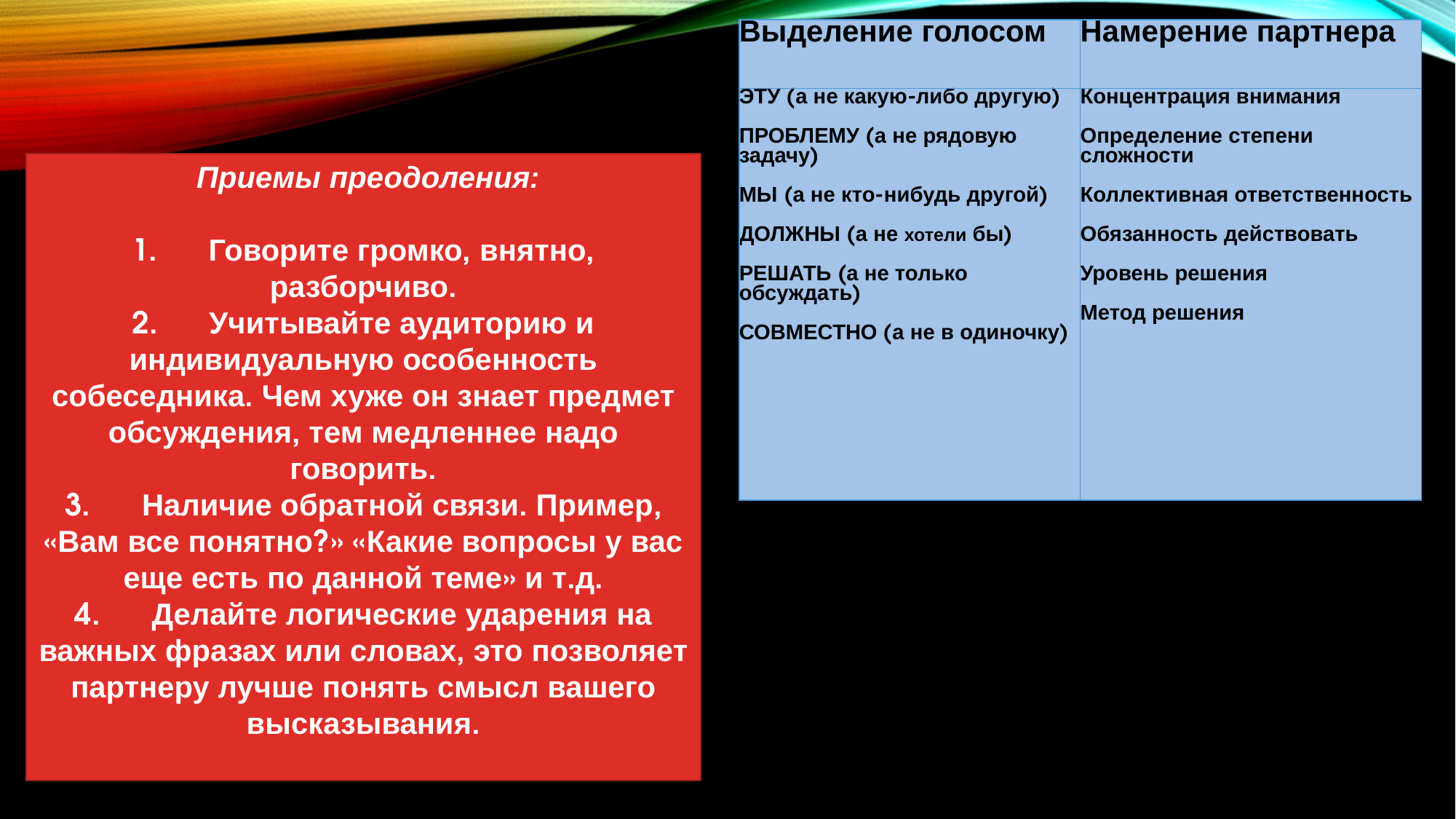

| Выделение голосом | Намерение партнера |
| --- | --- |
| ЭТУ (а не какую-либо другую) ПРОБЛЕМУ (а не рядовую задачу) МЫ (а не кто-нибудь другой) ДОЛЖНЫ (а не хотели бы) РЕШАТЬ (а не только обсуждать) СОВМЕСТНО (а не в одиночку) | Концентрация внимания Определение степени сложности Коллективная ответственность Обязанность действовать Уровень решения Метод решения |
 Приемы преодоления:
1.      Говорите громко, внятно, разборчиво.
2.      Учитывайте аудиторию и индивидуальную особенность собеседника. Чем хуже он знает предмет обсуждения, тем медленнее надо говорить.
3.      Наличие обратной связи. Пример, «Вам все понятно?» «Какие вопросы у вас еще есть по данной теме» и т.д.
4.      Делайте логические ударения на важных фразах или словах, это позволяет партнеру лучше понять смысл вашего высказывания.